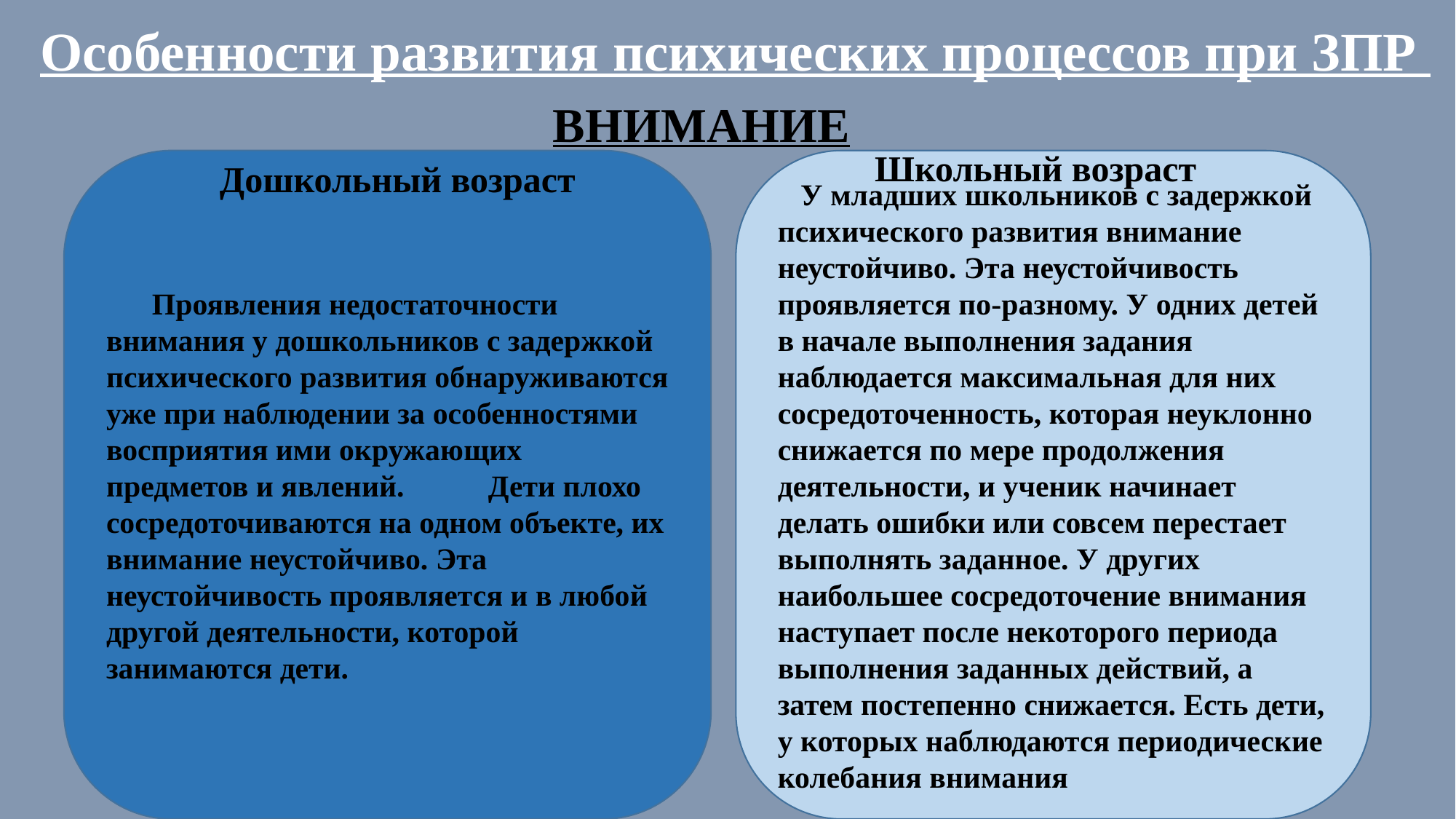

Особенности развития психических процессов при ЗПР

ВНИМАНИЕ
Школьный возраст
      Проявления недостаточности внимания у дошкольников с задержкой психического развития обнаруживаются уже при наблюдении за особенностями восприятия ими окружающих предметов и явлений.           Дети плохо сосредоточиваются на одном объекте, их внимание неустойчиво. Эта неустойчивость проявляется и в любой другой деятельности, которой занимаются дети.
Дошкольный возраст
   У младших школьников с задержкой психического развития внимание неустойчиво. Эта неустойчивость проявляется по-разному. У одних детей в начале выполнения задания наблюдается максимальная для них сосредоточенность, которая неуклонно снижается по мере продолжения деятельности, и ученик начинает делать ошибки или совсем перестает выполнять заданное. У других наибольшее сосредоточение внимания наступает после некоторого периода выполнения заданных действий, а затем постепенно снижается. Есть дети, у которых наблюдаются периодические колебания внимания